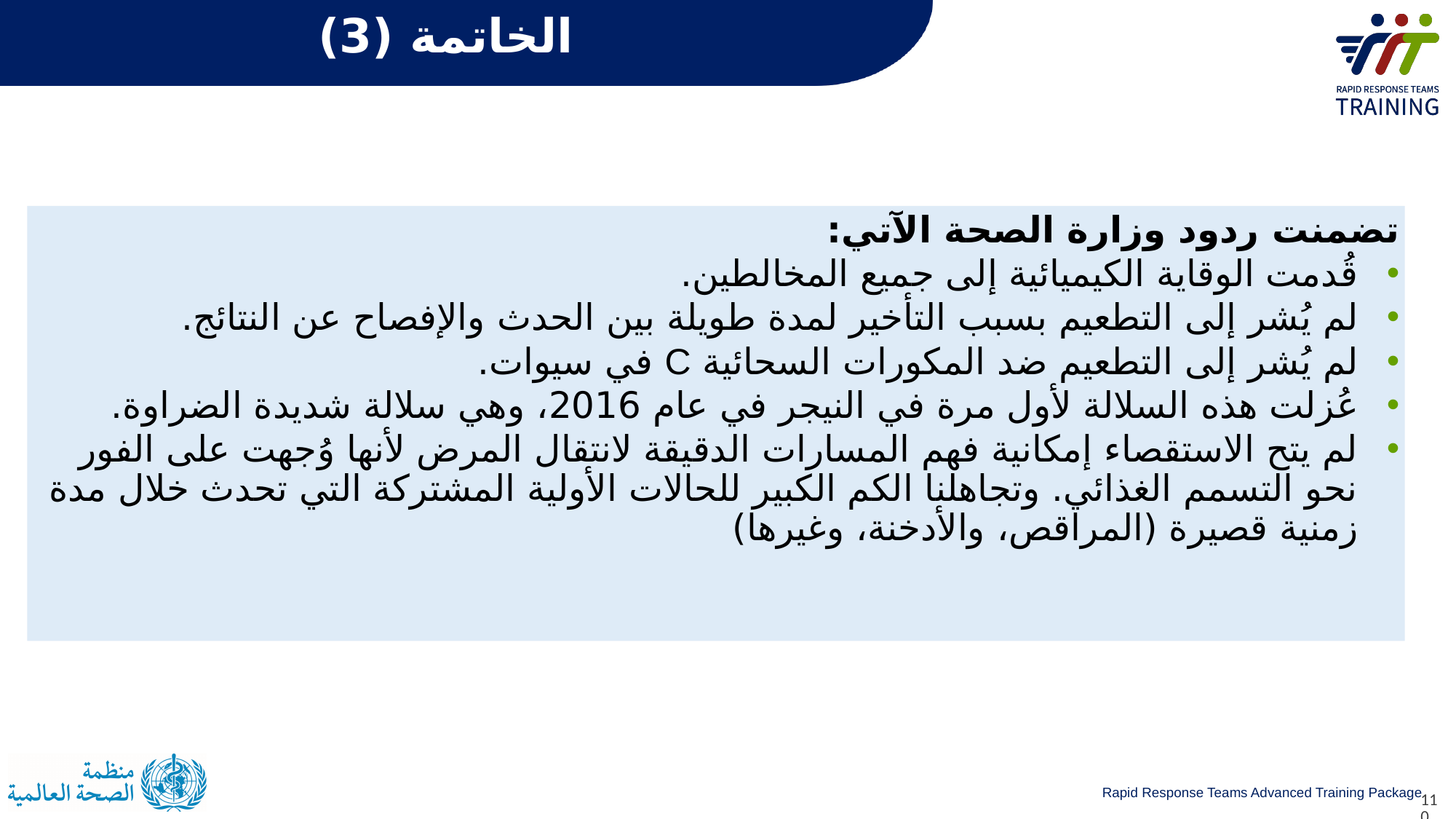

# الخاتمة (3)
تضمنت ردود وزارة الصحة الآتي:
قُدمت الوقاية الكيميائية إلى جميع المخالطين.
لم يُشر إلى التطعيم بسبب التأخير لمدة طويلة بين الحدث والإفصاح عن النتائج.
لم يُشر إلى التطعيم ضد المكورات السحائية C في سيوات.
عُزلت هذه السلالة لأول مرة في النيجر في عام 2016، وهي سلالة شديدة الضراوة.
لم يتح الاستقصاء إمكانية فهم المسارات الدقيقة لانتقال المرض لأنها وُجهت على الفور نحو التسمم الغذائي. وتجاهلنا الكم الكبير للحالات الأولية المشتركة التي تحدث خلال مدة زمنية قصيرة (المراقص، والأدخنة، وغيرها)